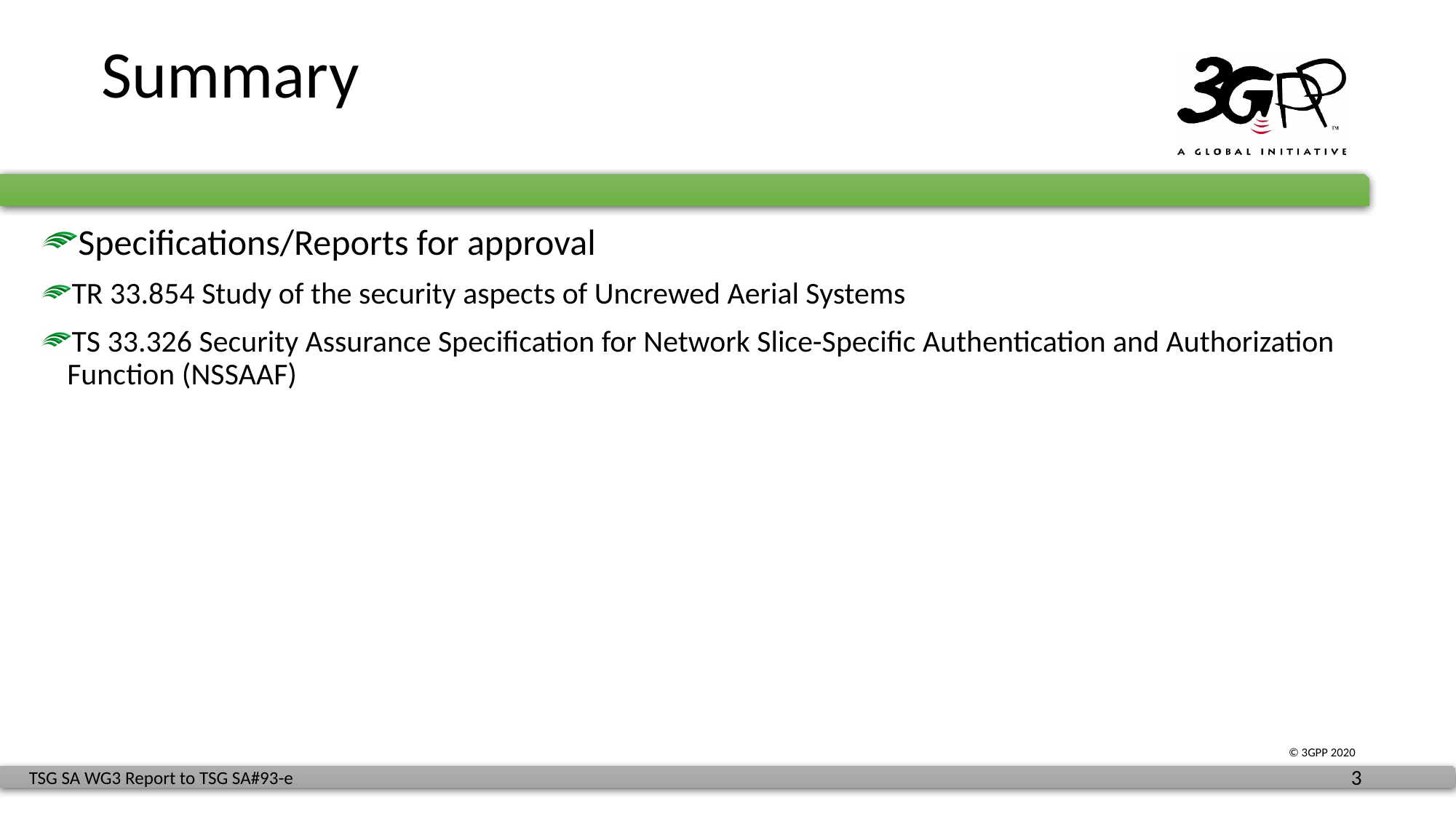

# Summary
Specifications/Reports for approval
TR 33.854 Study of the security aspects of Uncrewed Aerial Systems​
TS 33.326 Security Assurance Specification for Network Slice-Specific Authentication and Authorization Function (NSSAAF)​